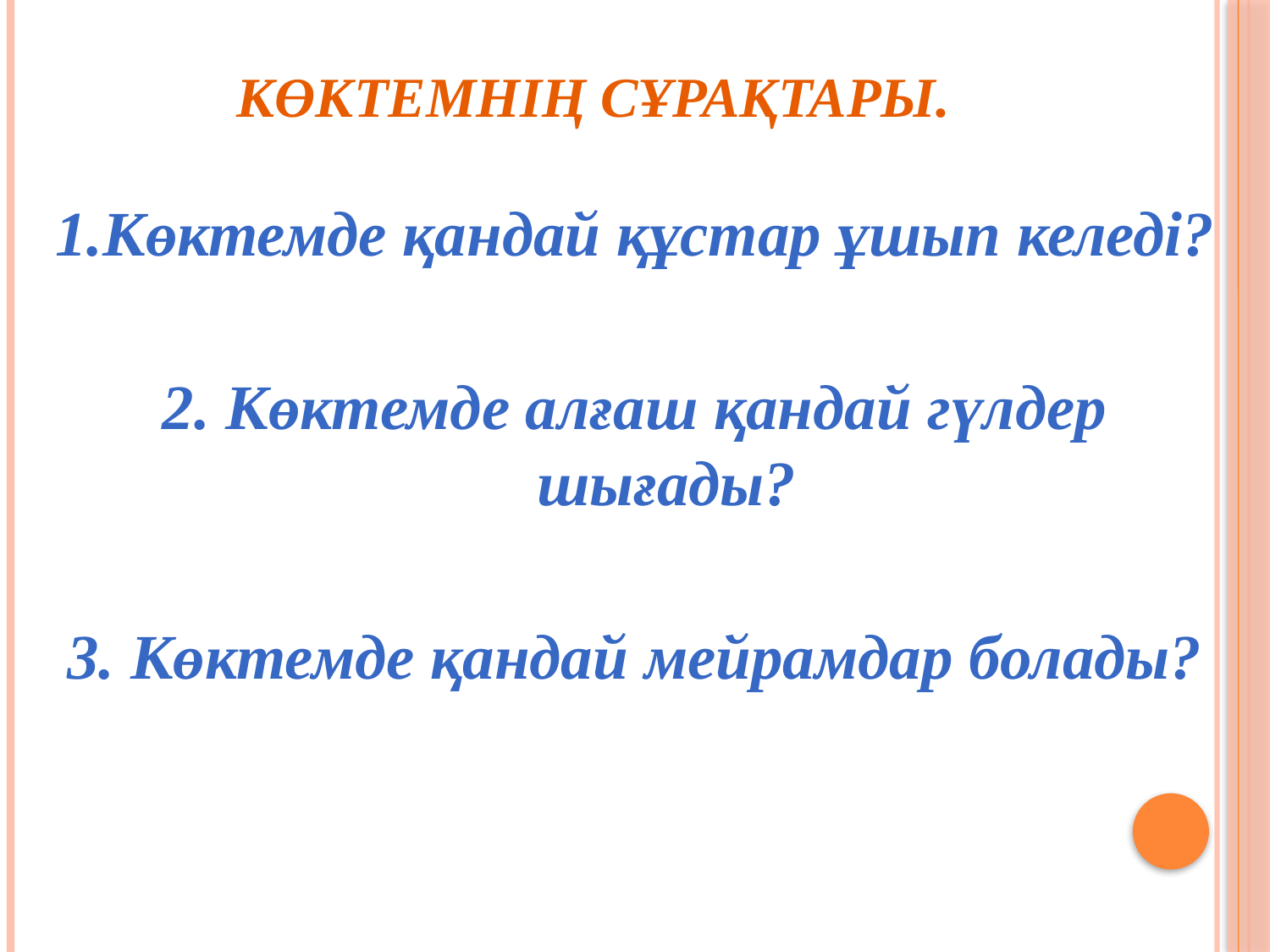

# Көктемнің сұрақтары.
1.Көктемде қандай құстар ұшып келеді?

2. Көктемде алғаш қандай гүлдер шығады?

3. Көктемде қандай мейрамдар болады?